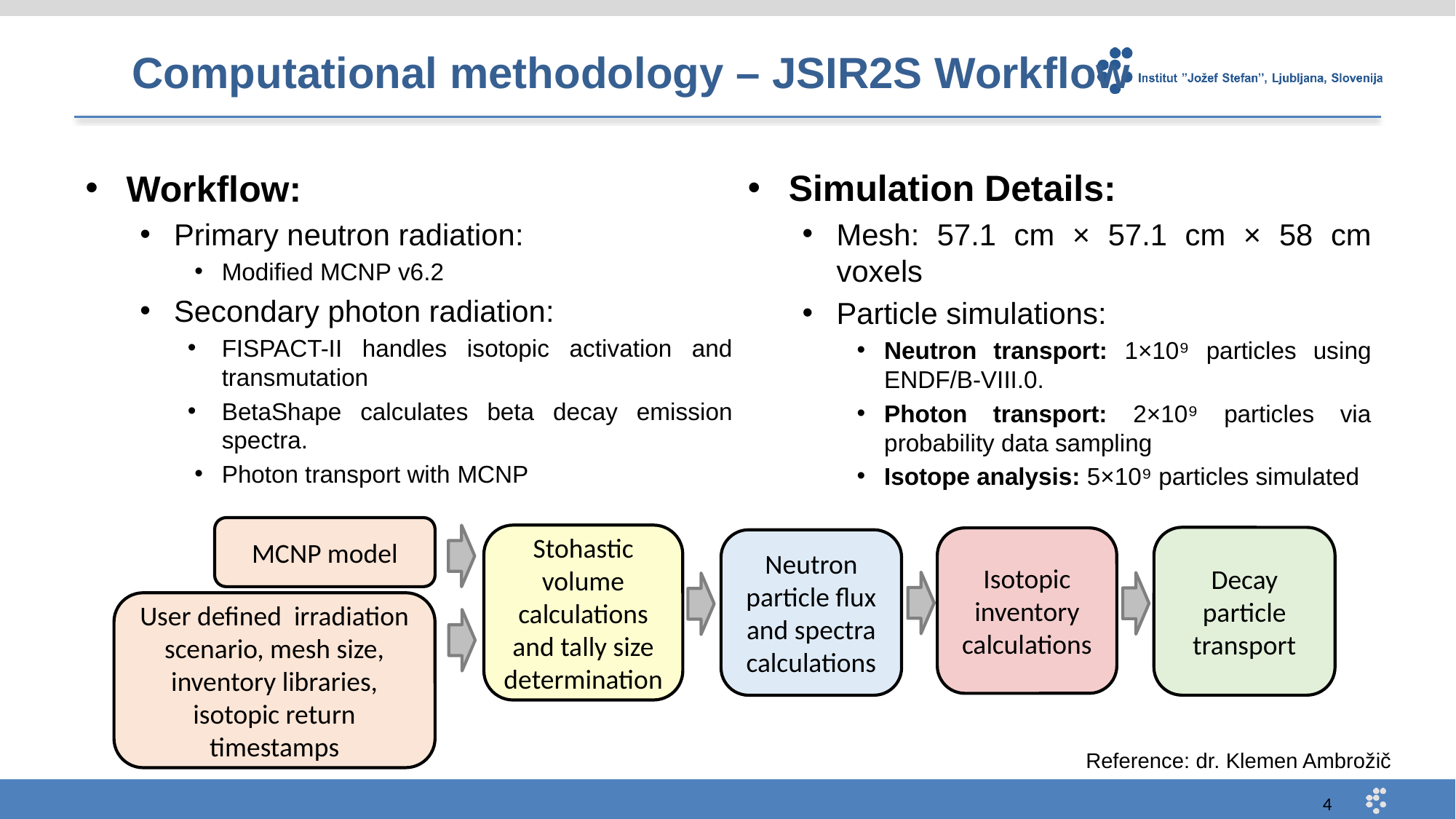

# Computational methodology – JSIR2S Workflow
Simulation Details:
Mesh: 57.1 cm × 57.1 cm × 58 cm voxels
Particle simulations:
Neutron transport: 1×10⁹ particles using ENDF/B-VIII.0.
Photon transport: 2×10⁹ particles via probability data sampling
Isotope analysis: 5×10⁹ particles simulated

Workflow:
Primary neutron radiation:
Modified MCNP v6.2
Secondary photon radiation:
FISPACT-II handles isotopic activation and transmutation
BetaShape calculates beta decay emission spectra.
Photon transport with MCNP

MCNP model

Stohastic volume calculations and tally size determination
Decay particle transport
Isotopic inventory calculations
Neutron particle flux and spectra calculations

User defined  irradiation scenario, mesh size, inventory libraries, isotopic return timestamps

Reference: dr. Klemen Ambrožič

4